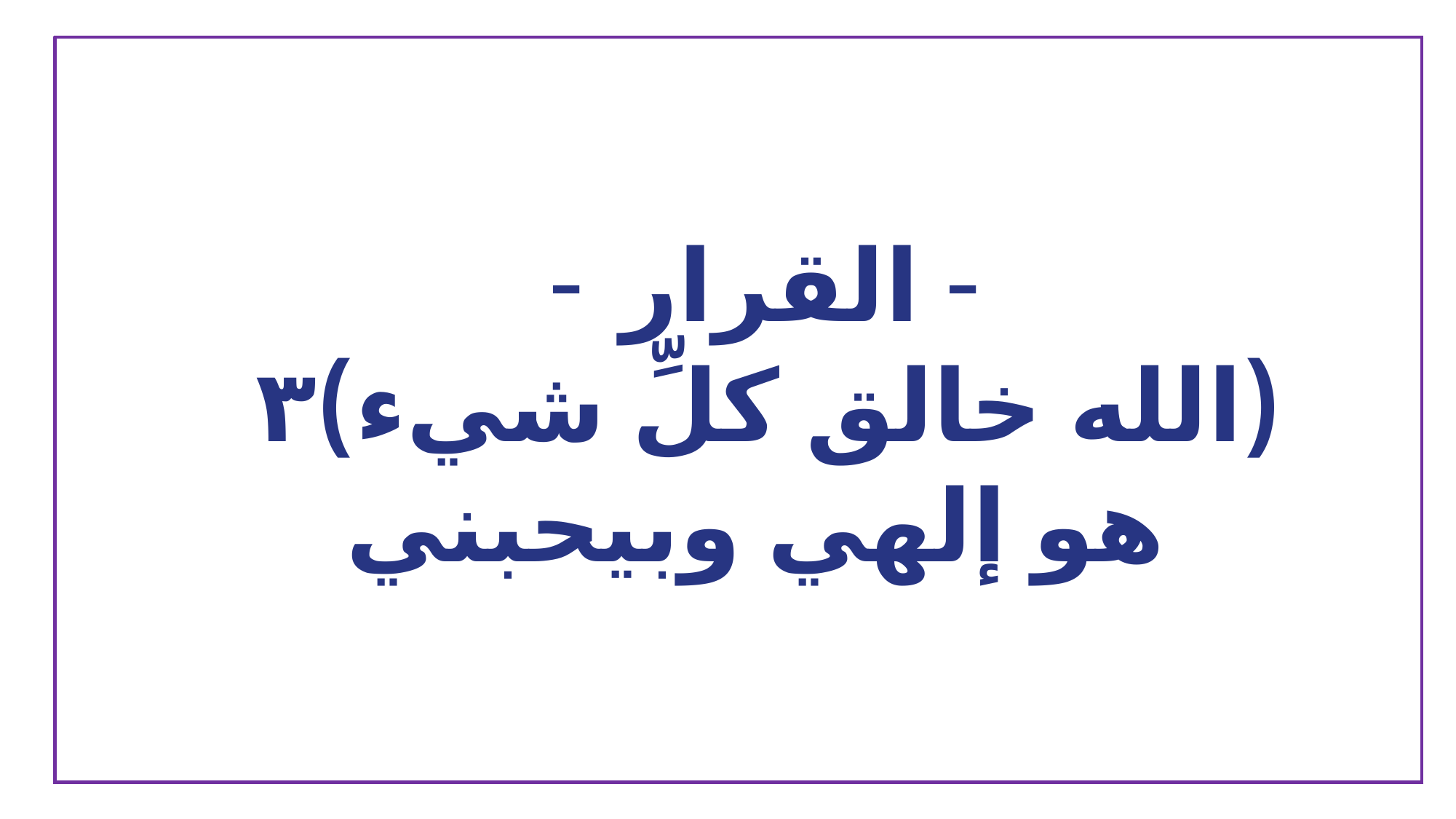

- القرار -
(الله خالق كلِّ شيء)٣
 هو إلهي وبيحبني